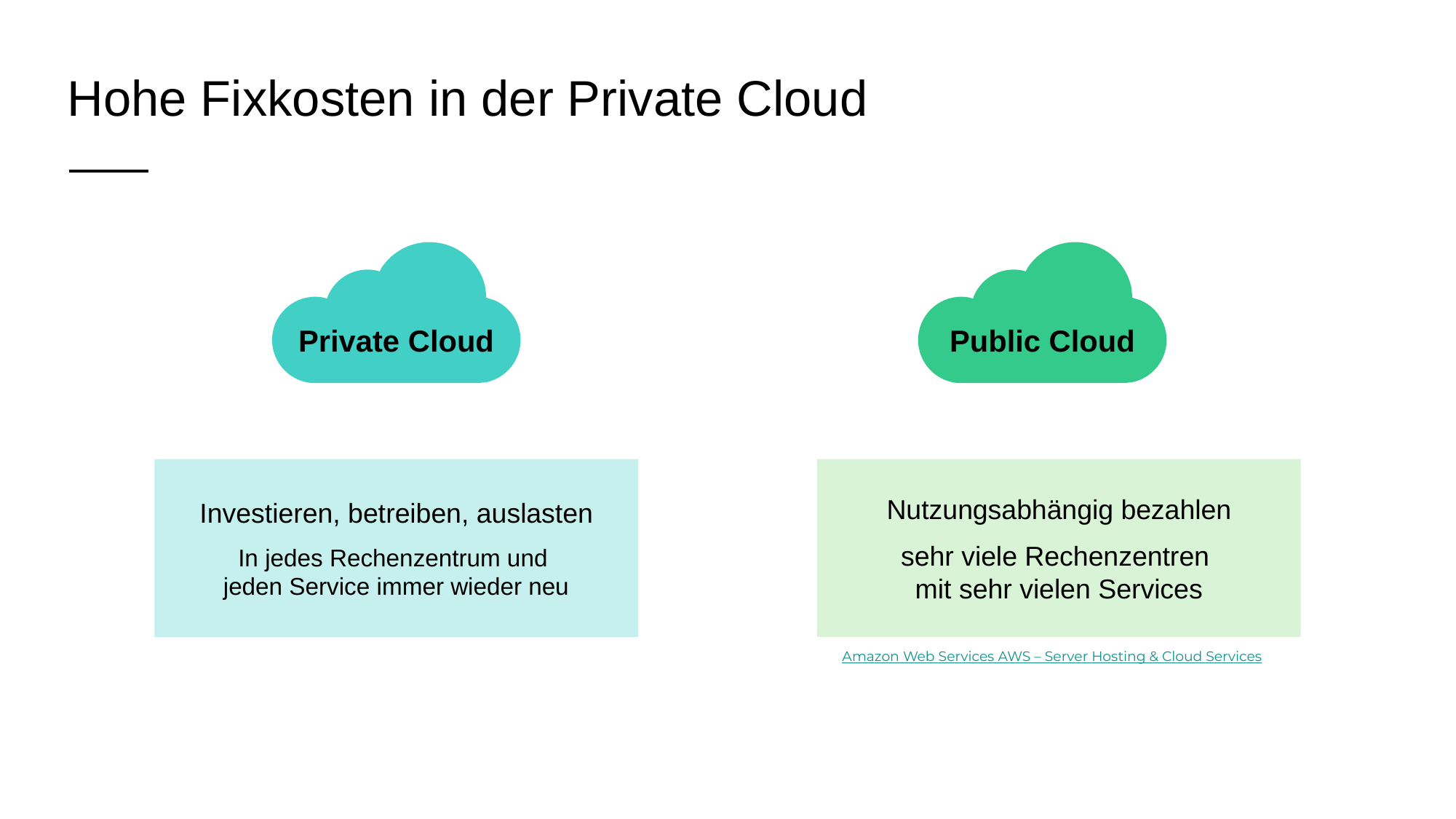

# Hohe Fixkosten in der Private Cloud

Private Cloud

Public Cloud
Investieren, betreiben, auslasten
In jedes Rechenzentrum und
jeden Service immer wieder neu
Nutzungsabhängig bezahlen
sehr viele Rechenzentren
mit sehr vielen Services
Amazon Web Services AWS – Server Hosting & Cloud Services